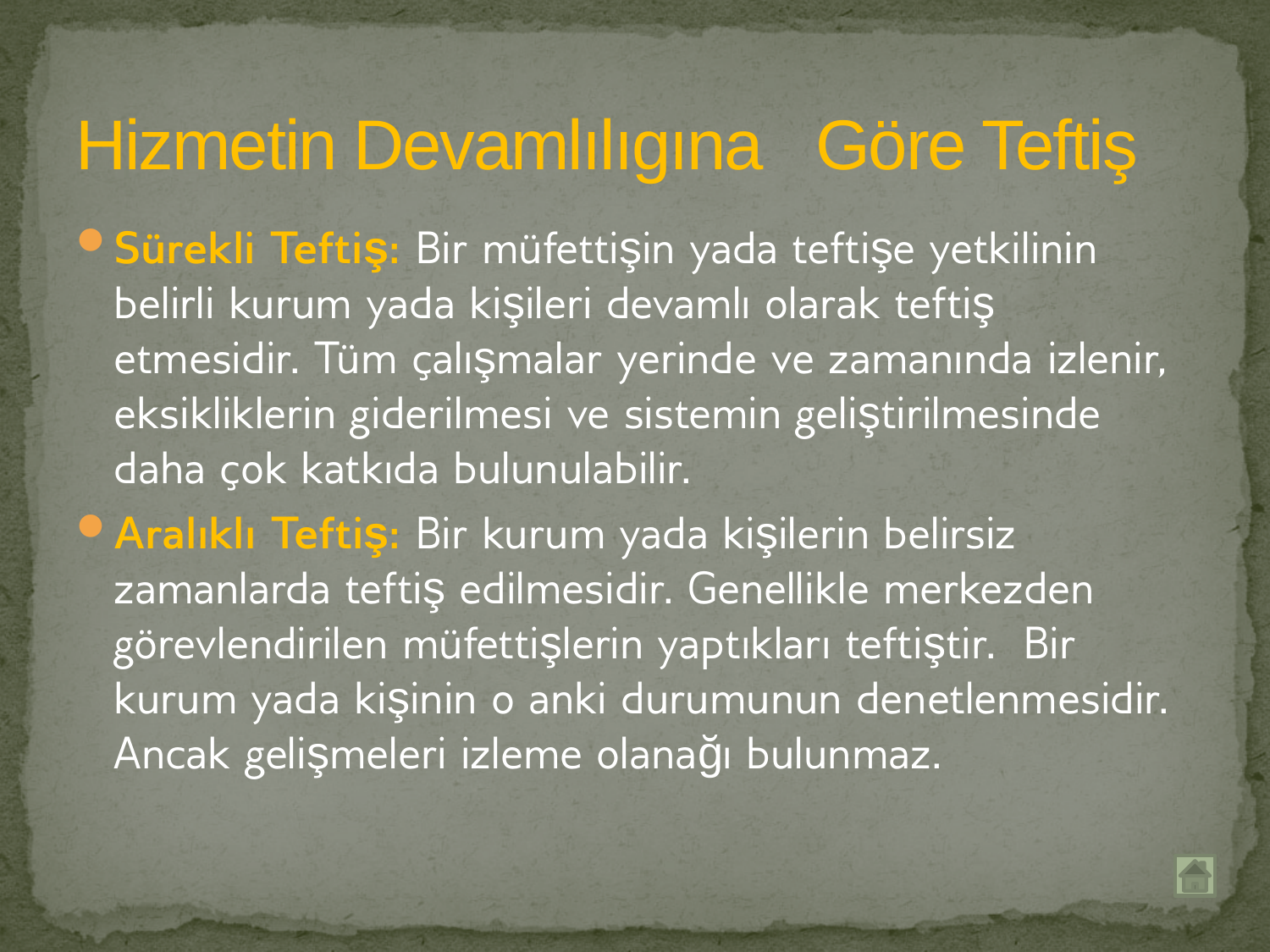

# Hizmetin Devamlılıgına   Göre Teftiş
Sürekli Teftiş: Bir müfettişin yada teftişe yetkilinin belirli kurum yada kişileri devamlı olarak teftiş etmesidir. Tüm çalışmalar yerinde ve zamanında izlenir, eksikliklerin giderilmesi ve sistemin geliştirilmesinde daha çok katkıda bulunulabilir.
Aralıklı Teftiş: Bir kurum yada kişilerin belirsiz zamanlarda teftiş edilmesidir. Genellikle merkezden görevlendirilen müfettişlerin yaptıkları teftiştir.  Bir kurum yada kişinin o anki durumunun denetlenmesidir.  Ancak gelişmeleri izleme olanağı bulunmaz.